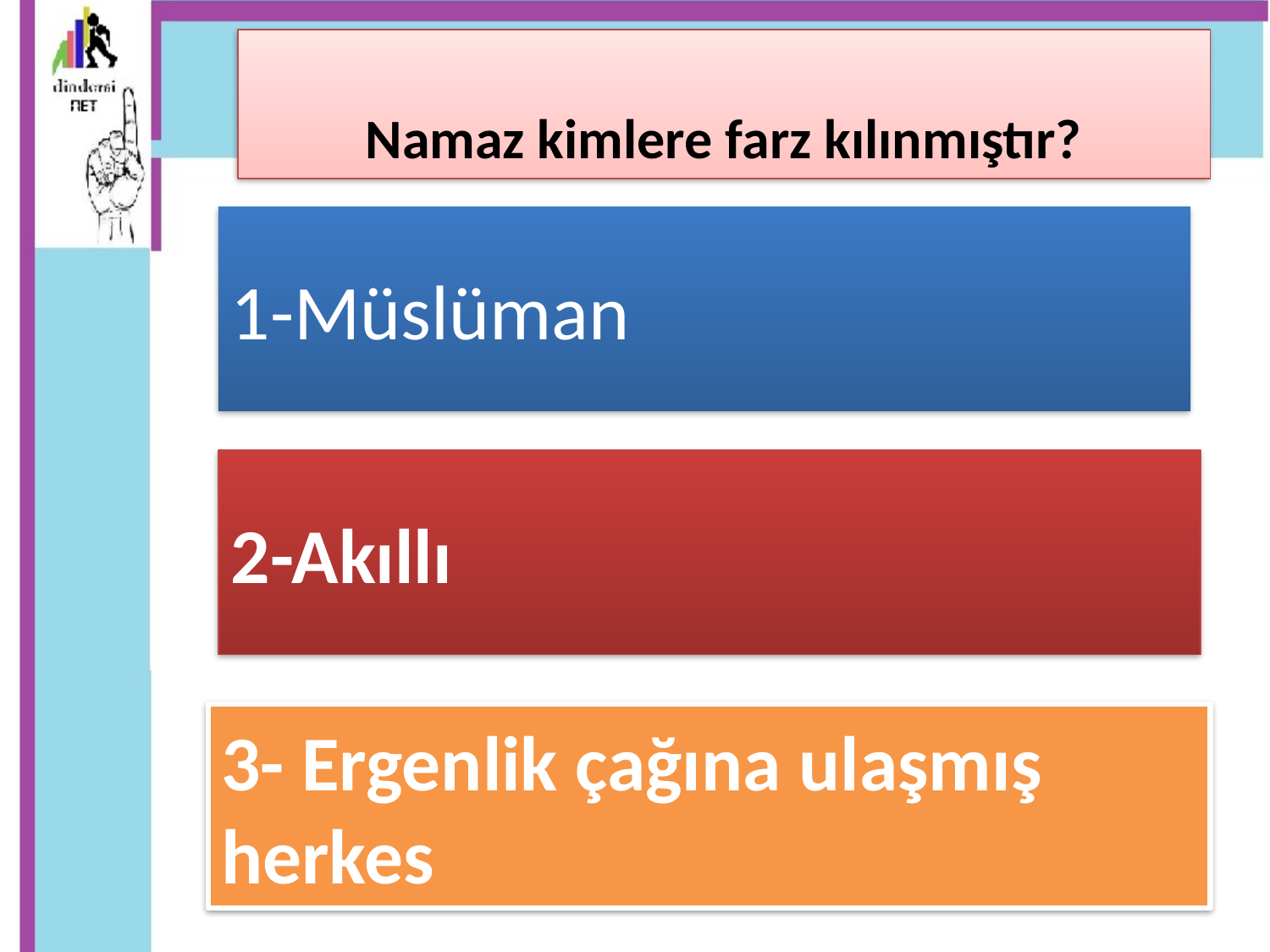

Namaz kimlere farz kılınmıştır?

# 1-Müslüman
2-Akıllı
3- Ergenlik çağına ulaşmış herkes